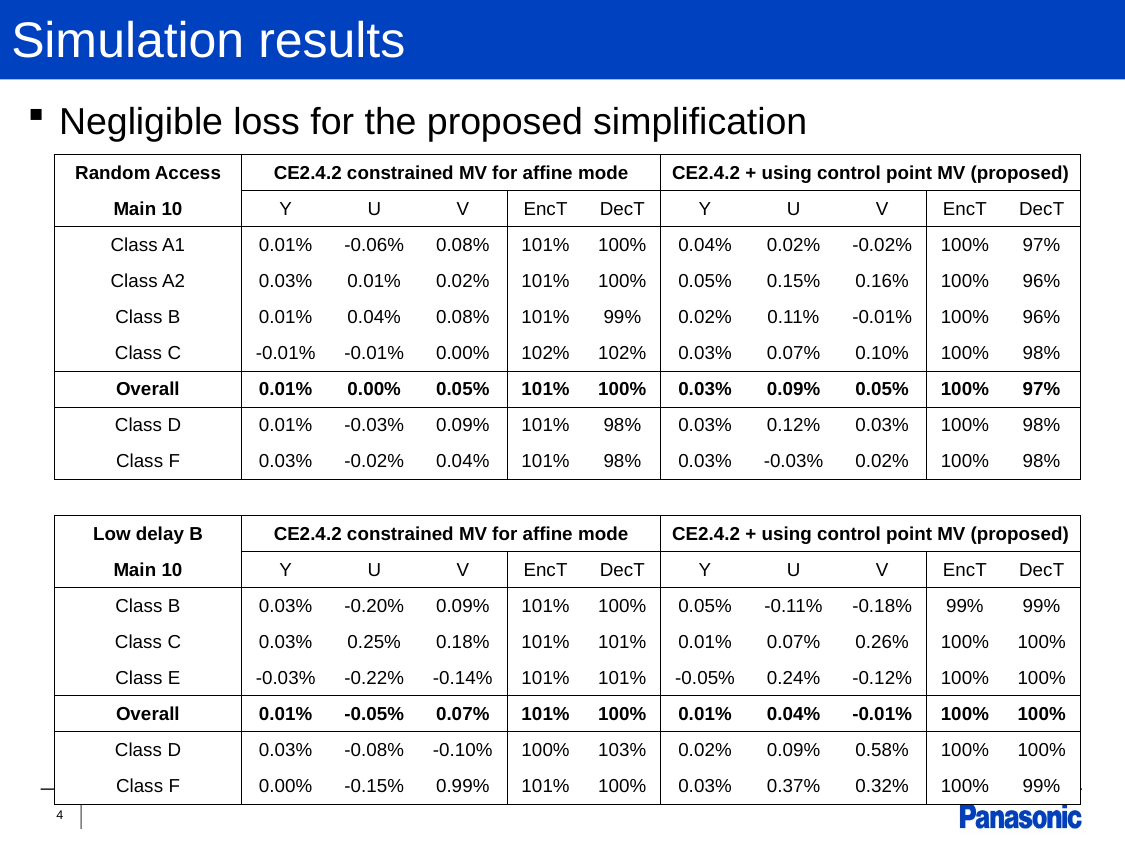

# Simulation results
Negligible loss for the proposed simplification
| Random Access | CE2.4.2 constrained MV for affine mode |  |  |  |  | CE2.4.2 + using control point MV (proposed) |  |  |  |  |
| --- | --- | --- | --- | --- | --- | --- | --- | --- | --- | --- |
| Main 10 | Y | U | V | EncT | DecT | Y | U | V | EncT | DecT |
| Class A1 | 0.01% | -0.06% | 0.08% | 101% | 100% | 0.04% | 0.02% | -0.02% | 100% | 97% |
| Class A2 | 0.03% | 0.01% | 0.02% | 101% | 100% | 0.05% | 0.15% | 0.16% | 100% | 96% |
| Class B | 0.01% | 0.04% | 0.08% | 101% | 99% | 0.02% | 0.11% | -0.01% | 100% | 96% |
| Class C | -0.01% | -0.01% | 0.00% | 102% | 102% | 0.03% | 0.07% | 0.10% | 100% | 98% |
| Overall | 0.01% | 0.00% | 0.05% | 101% | 100% | 0.03% | 0.09% | 0.05% | 100% | 97% |
| Class D | 0.01% | -0.03% | 0.09% | 101% | 98% | 0.03% | 0.12% | 0.03% | 100% | 98% |
| Class F | 0.03% | -0.02% | 0.04% | 101% | 98% | 0.03% | -0.03% | 0.02% | 100% | 98% |
|  |  |  |  |  |  |  |  |  |  |  |
| Low delay B | CE2.4.2 constrained MV for affine mode |  |  |  |  | CE2.4.2 + using control point MV (proposed) |  |  |  |  |
| Main 10 | Y | U | V | EncT | DecT | Y | U | V | EncT | DecT |
| Class B | 0.03% | -0.20% | 0.09% | 101% | 100% | 0.05% | -0.11% | -0.18% | 99% | 99% |
| Class C | 0.03% | 0.25% | 0.18% | 101% | 101% | 0.01% | 0.07% | 0.26% | 100% | 100% |
| Class E | -0.03% | -0.22% | -0.14% | 101% | 101% | -0.05% | 0.24% | -0.12% | 100% | 100% |
| Overall | 0.01% | -0.05% | 0.07% | 101% | 100% | 0.01% | 0.04% | -0.01% | 100% | 100% |
| Class D | 0.03% | -0.08% | -0.10% | 100% | 103% | 0.02% | 0.09% | 0.58% | 100% | 100% |
| Class F | 0.00% | -0.15% | 0.99% | 101% | 100% | 0.03% | 0.37% | 0.32% | 100% | 99% |